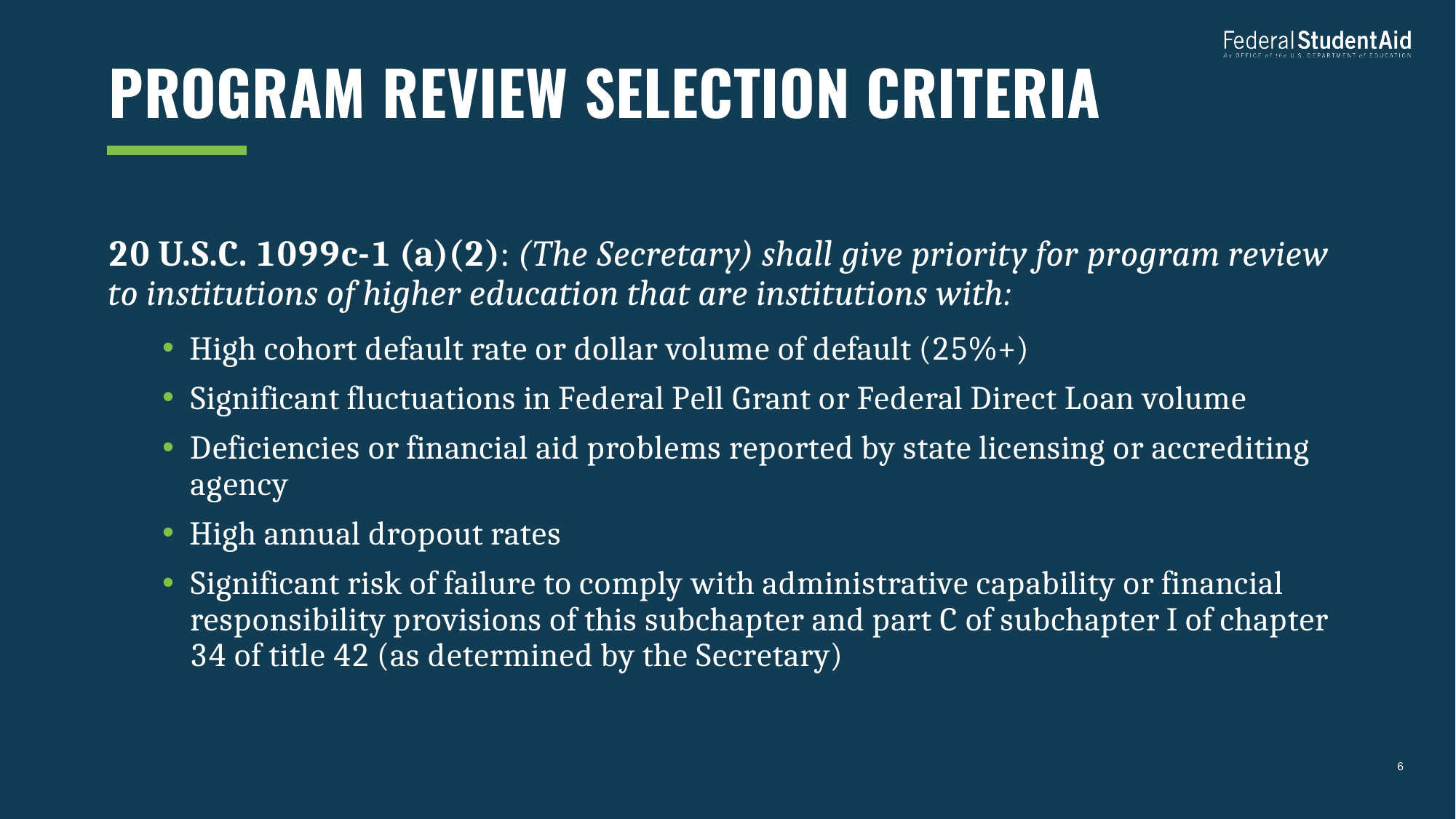

# program review Selection criteria
20 U.S.C. 1099c-1 (a)(2): (The Secretary) shall give priority for program review to institutions of higher education that are institutions with:
High cohort default rate or dollar volume of default (25%+)
Significant fluctuations in Federal Pell Grant or Federal Direct Loan volume
Deficiencies or financial aid problems reported by state licensing or accrediting agency
High annual dropout rates
Significant risk of failure to comply with administrative capability or financial responsibility provisions of this subchapter and part C of subchapter I of chapter 34 of title 42 (as determined by the Secretary)
6